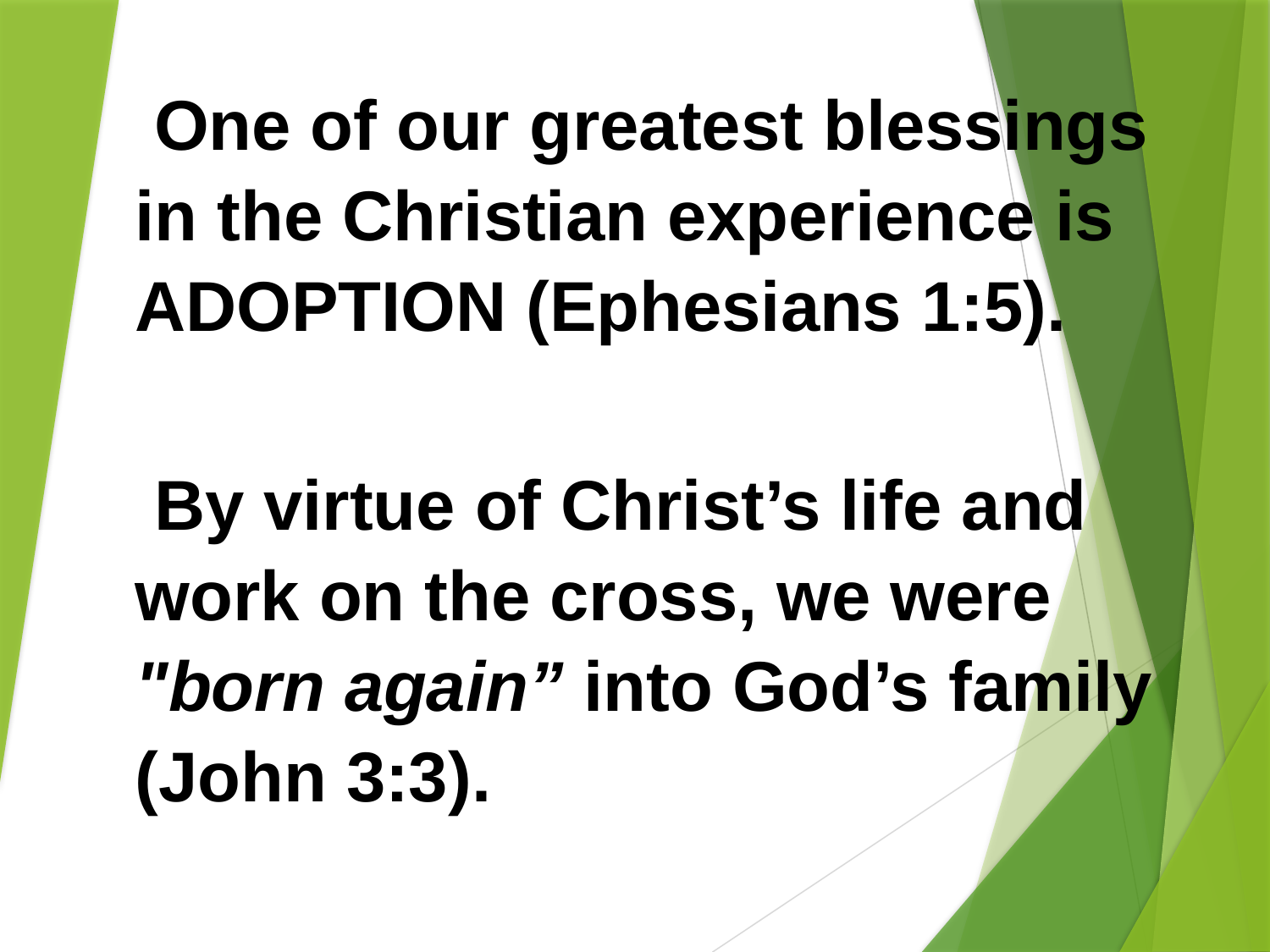

One of our greatest blessings in the Christian experience is ADOPTION (Ephesians 1:5).

By virtue of Christ’s life and work on the cross, we were "born again” into God’s family (John 3:3).